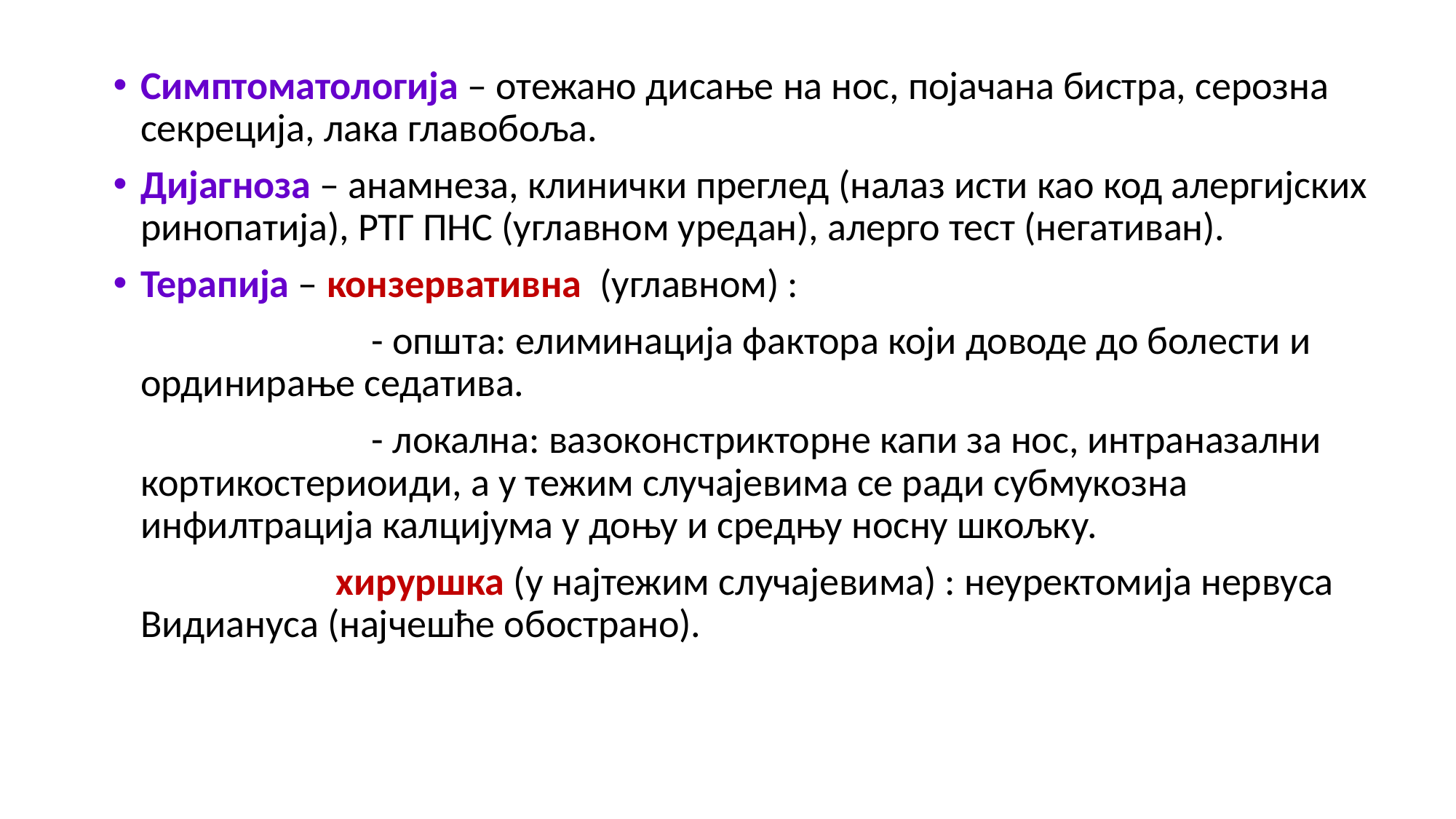

Симптоматологија – отежано дисање на нос, појачана бистра, серозна секреција, лака главобоља.
Дијагноза – анамнеза, клинички преглед (налаз исти као код алергијских ринопатија), РТГ ПНС (углавном уредан), алерго тест (негативан).
Терапија – конзервативна  (углавном) :
                             - општа: елиминација фактора који доводе до болести и ординирање седатива.
                             - локална: вазоконстрикторне капи за нос, интраназални кортикостериоиди, а у тежим случајевима се ради субмукозна инфилтрација калцијума у доњу и средњу носну шкољку.
                         хируршка (у најтежим случајевима) : неуректомија нервуса Видиануса (најчешће обострано).